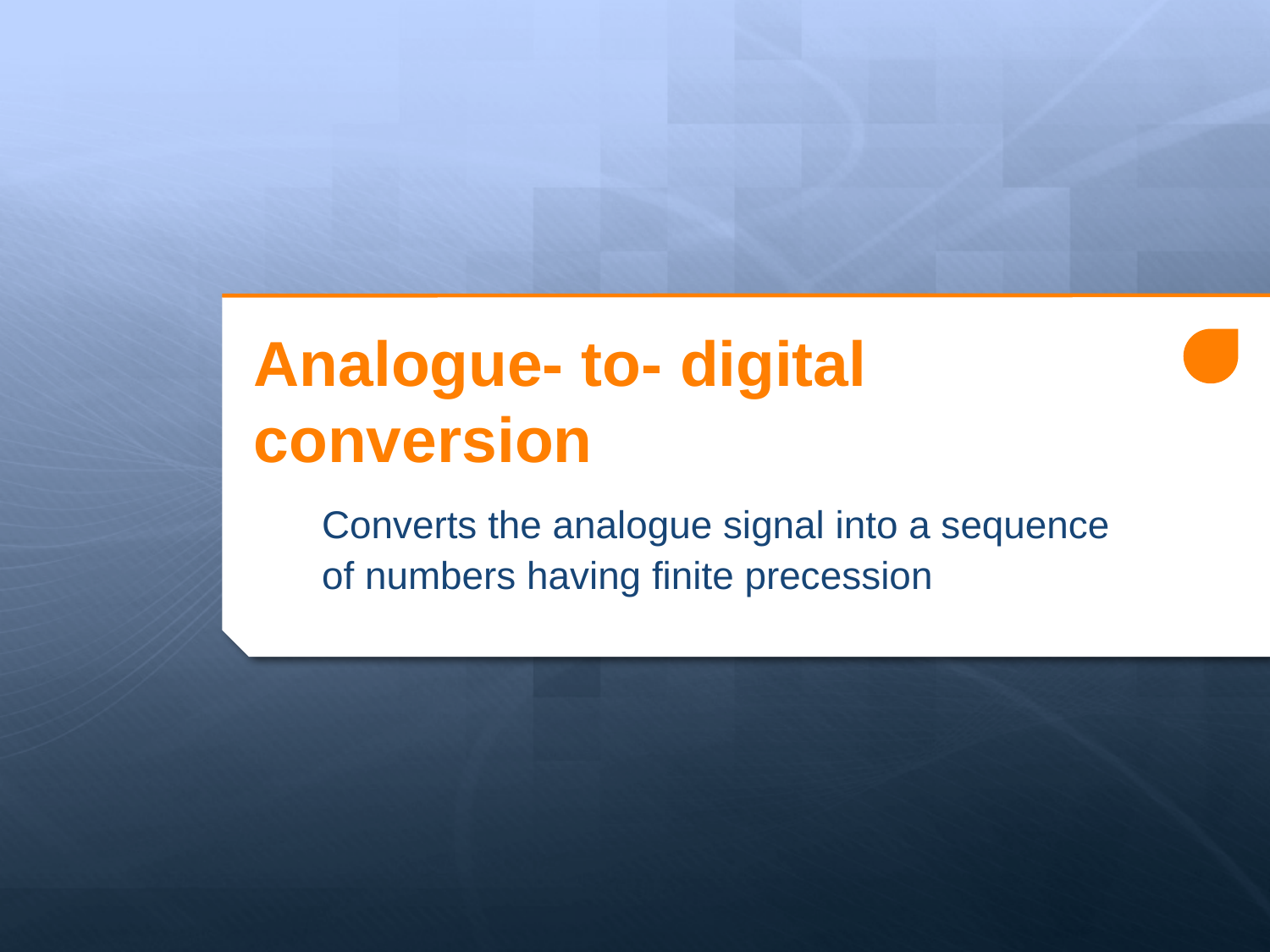

# Analogue- to- digital conversion

Converts the analogue signal into a sequence of numbers having finite precession